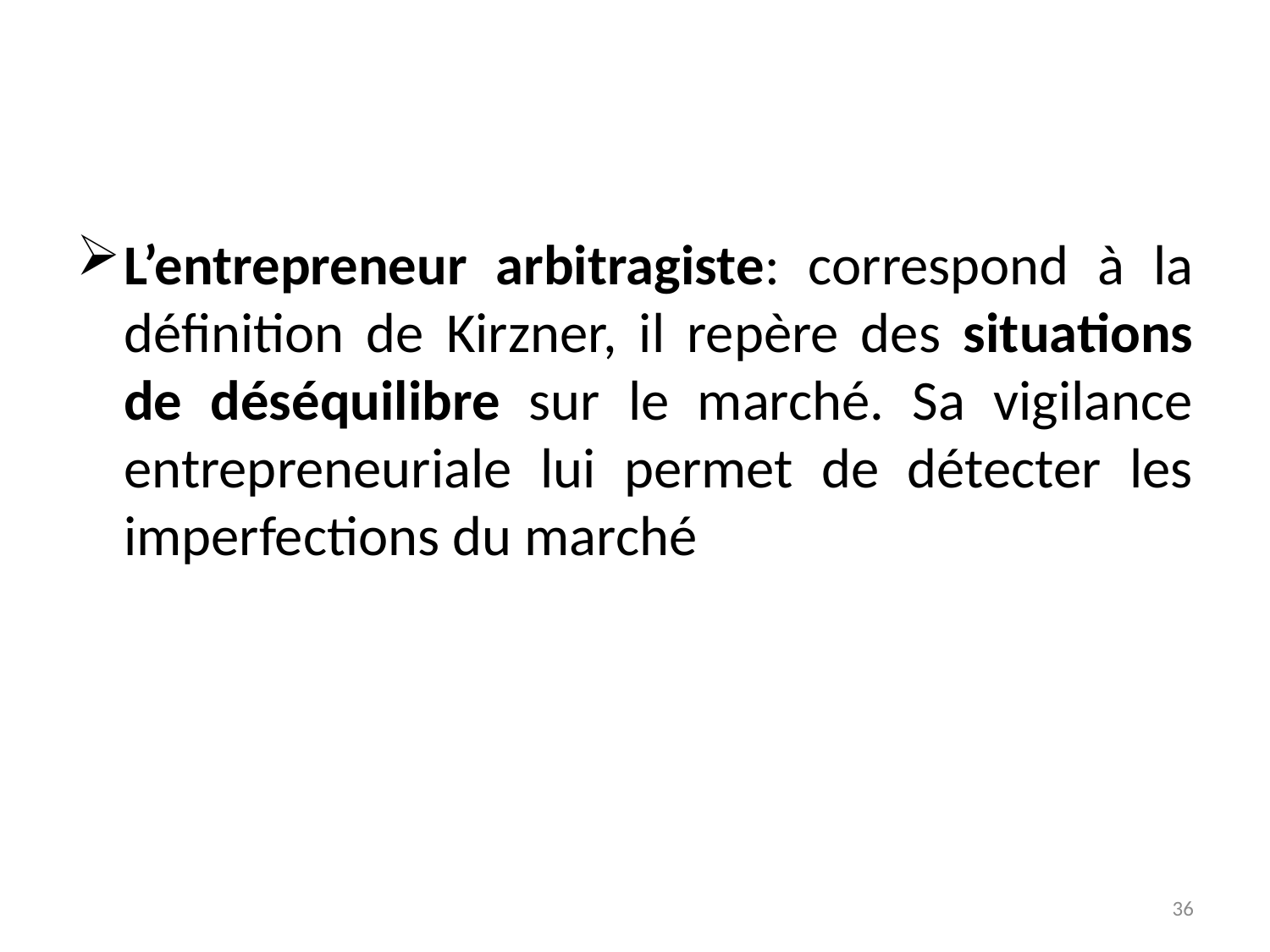

#
L’entrepreneur arbitragiste: correspond à la définition de Kirzner, il repère des situations de déséquilibre sur le marché. Sa vigilance entrepreneuriale lui permet de détecter les imperfections du marché
36